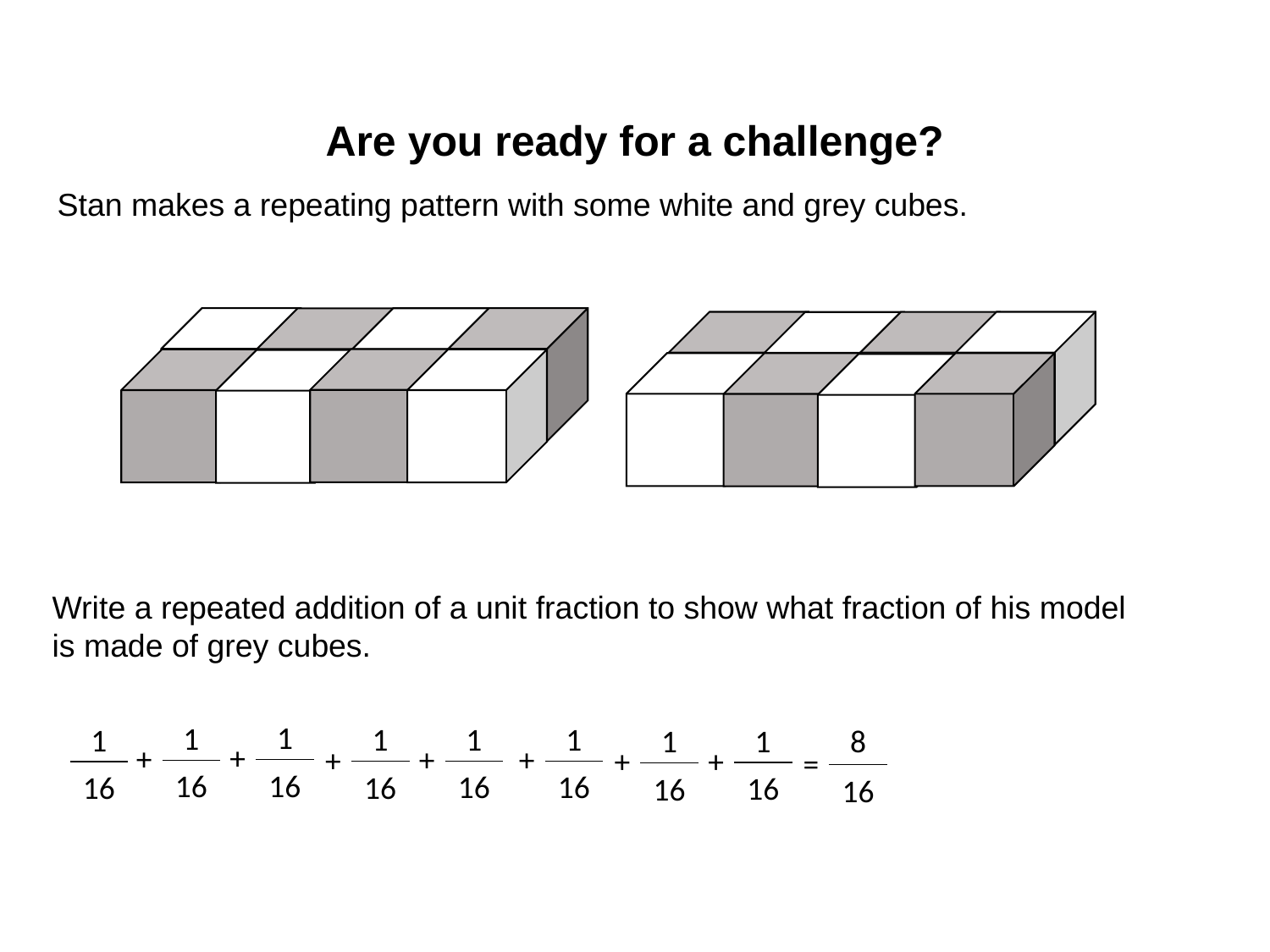

#
Are you ready for a challenge?
Stan makes a repeating pattern with some white and grey cubes.

Write a repeated addition of a unit fraction to show what fraction of his model is made of grey cubes.
1
16
+
1
16
+
1
16
+
1
16
+
1
16
+
1
1
16
+
8
1
16
+
=
16
16